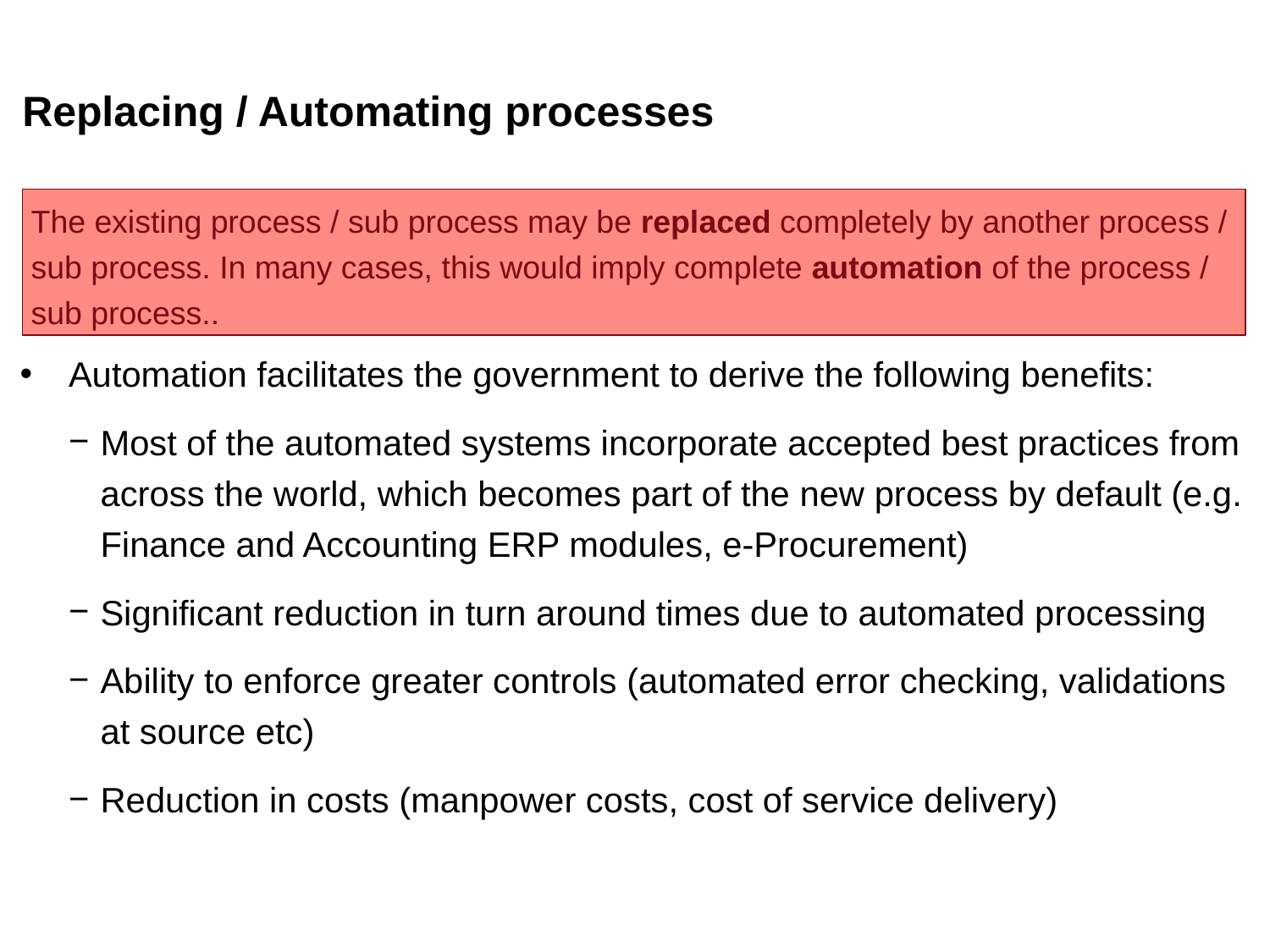

# Replacing / Automating processes
The existing process / sub process may be replaced completely by another process / sub process. In many cases, this would imply complete automation of the process / sub process..
Automation facilitates the government to derive the following benefits:
Most of the automated systems incorporate accepted best practices from across the world, which becomes part of the new process by default (e.g. Finance and Accounting ERP modules, e-Procurement)
Significant reduction in turn around times due to automated processing
Ability to enforce greater controls (automated error checking, validations at source etc)
Reduction in costs (manpower costs, cost of service delivery)